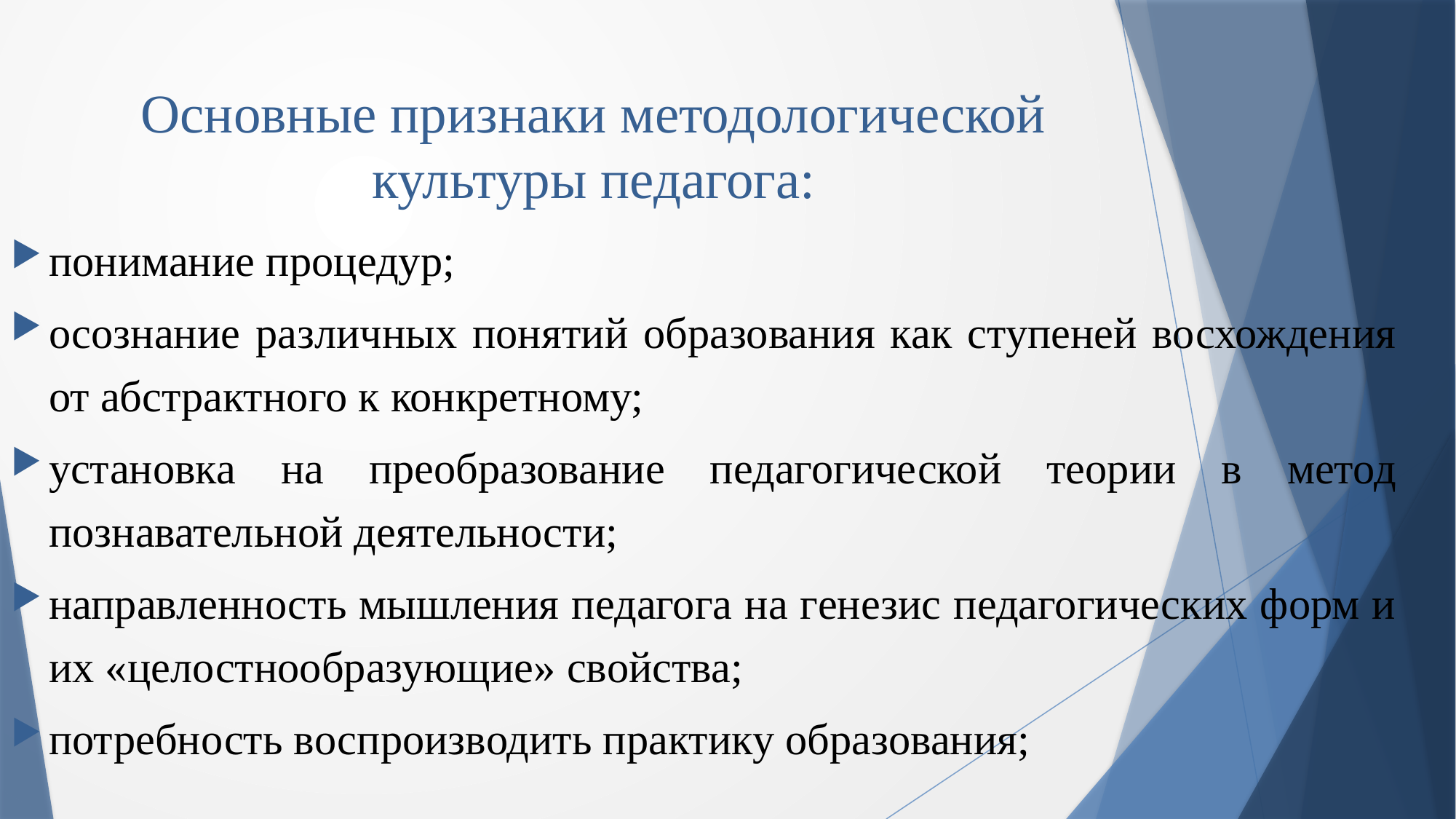

# Основные признаки методологической культуры педагога:
понимание процедур;
осознание различных понятий образования как ступеней восхождения от абстрактного к конкретному;
установка на преобразование педагогической теории в метод познавательной деятельности;
направленность мышления педагога на генезис педагогических форм и их «целостнообразующие» свойства;
потребность воспроизводить практику образования;